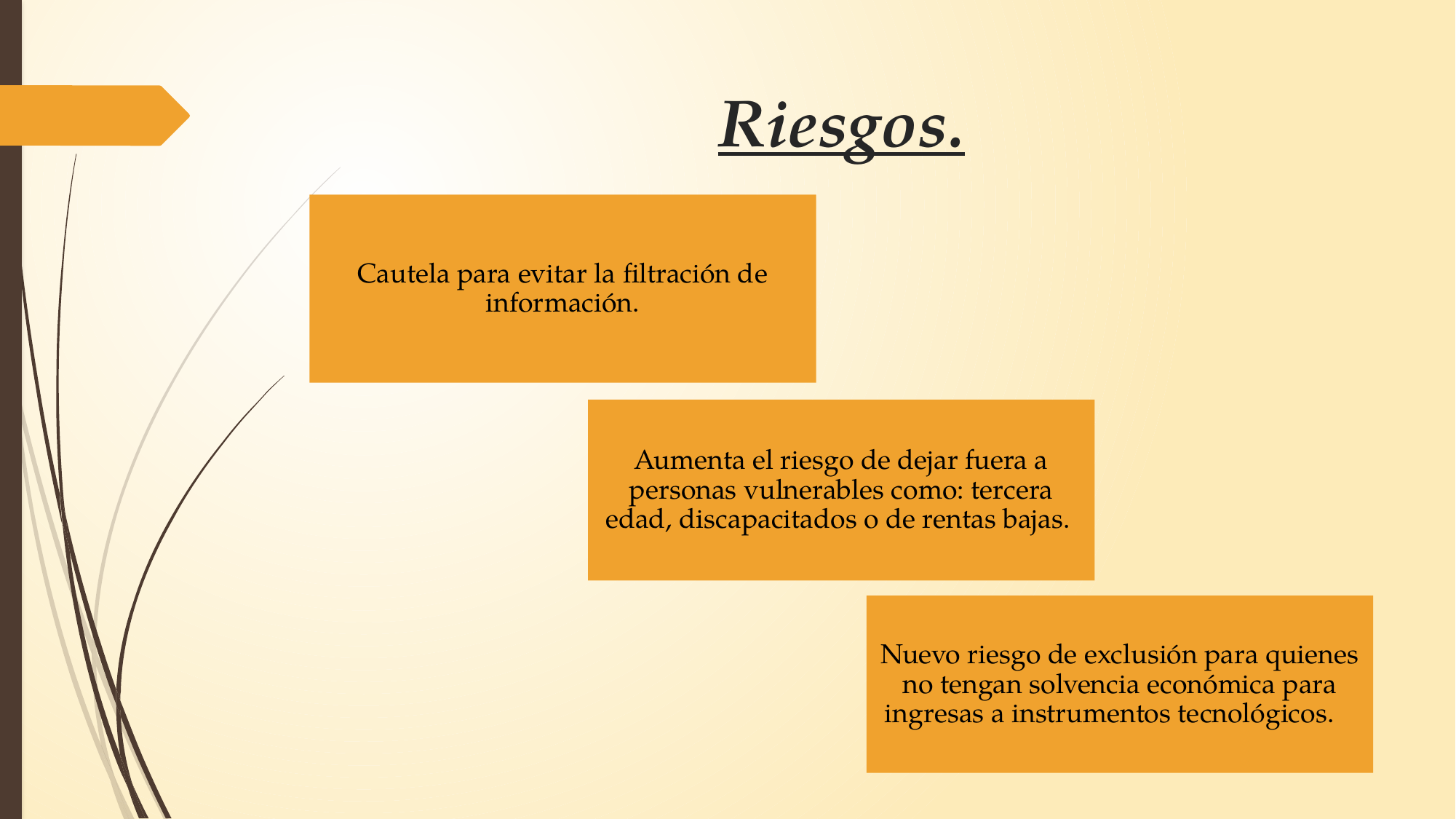

# Riesgos.
Cautela para evitar la filtración de información.
Aumenta el riesgo de dejar fuera a personas vulnerables como: tercera edad, discapacitados o de rentas bajas.
Nuevo riesgo de exclusión para quienes no tengan solvencia económica para ingresas a instrumentos tecnológicos.